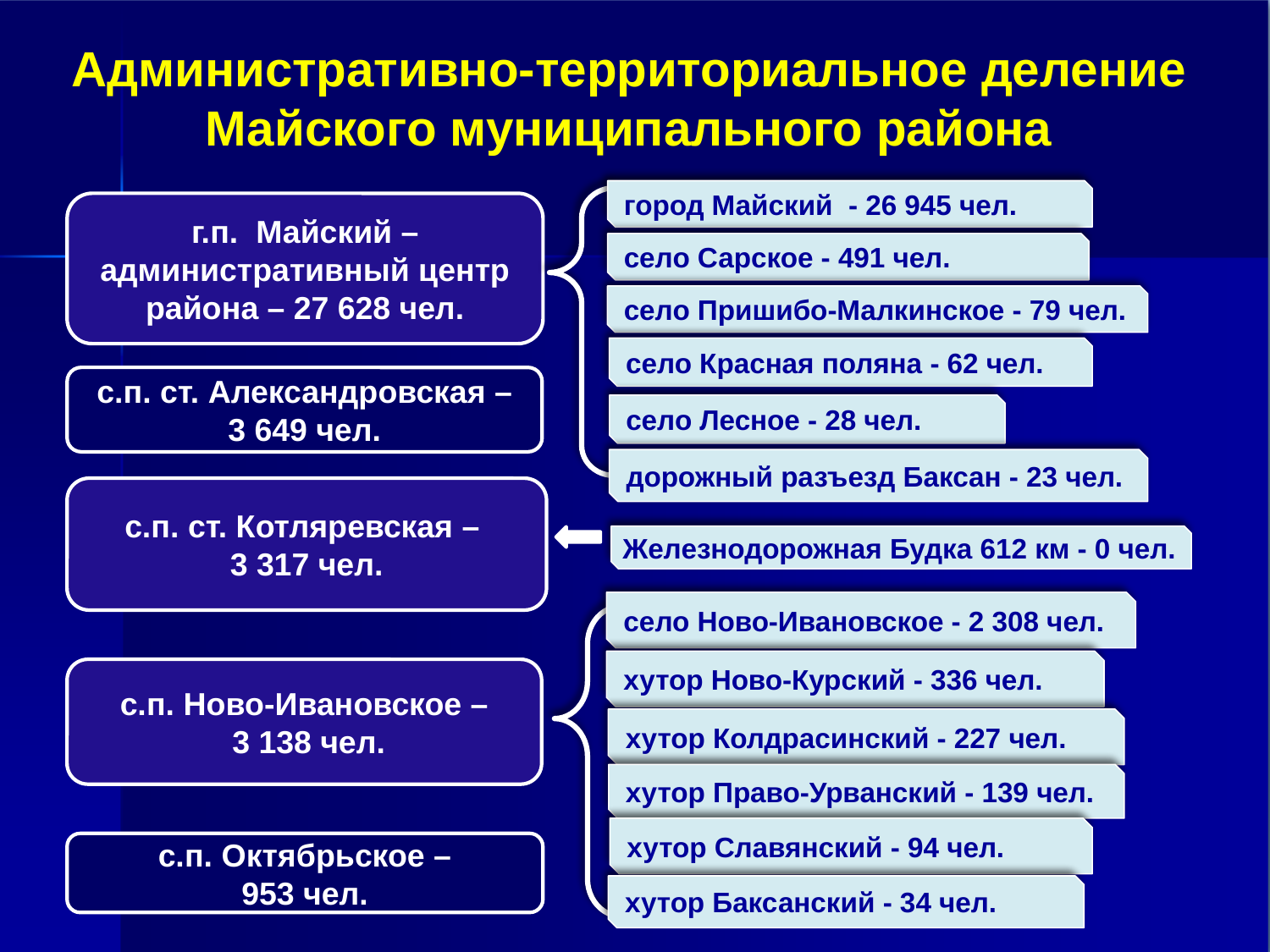

Административно-территориальное деление Майского муниципального района
город Майский  - 26 945 чел.

г.п.  Майский – административный центр района – 27 628 чел.
село Сарское - 491 чел.
село Пришибо-Малкинское - 79 чел.
село Красная поляна - 62 чел.
с.п. ст. Александровская –
3 649 чел.
село Лесное - 28 чел.
дорожный разъезд Баксан - 23 чел.
с.п. ст. Котляревская –
3 317 чел.
 Железнодорожная Будка 612 км - 0 чел.

село Ново-Ивановское - 2 308 чел.

хутор Ново-Курский - 336 чел.
с.п. Ново-Ивановское –
 3 138 чел.
хутор Колдрасинский - 227 чел.
хутор Право-Урванский - 139 чел.
хутор Славянский - 94 чел.
с.п. Октябрьское –
953 чел.
хутор Баксанский - 34 чел.